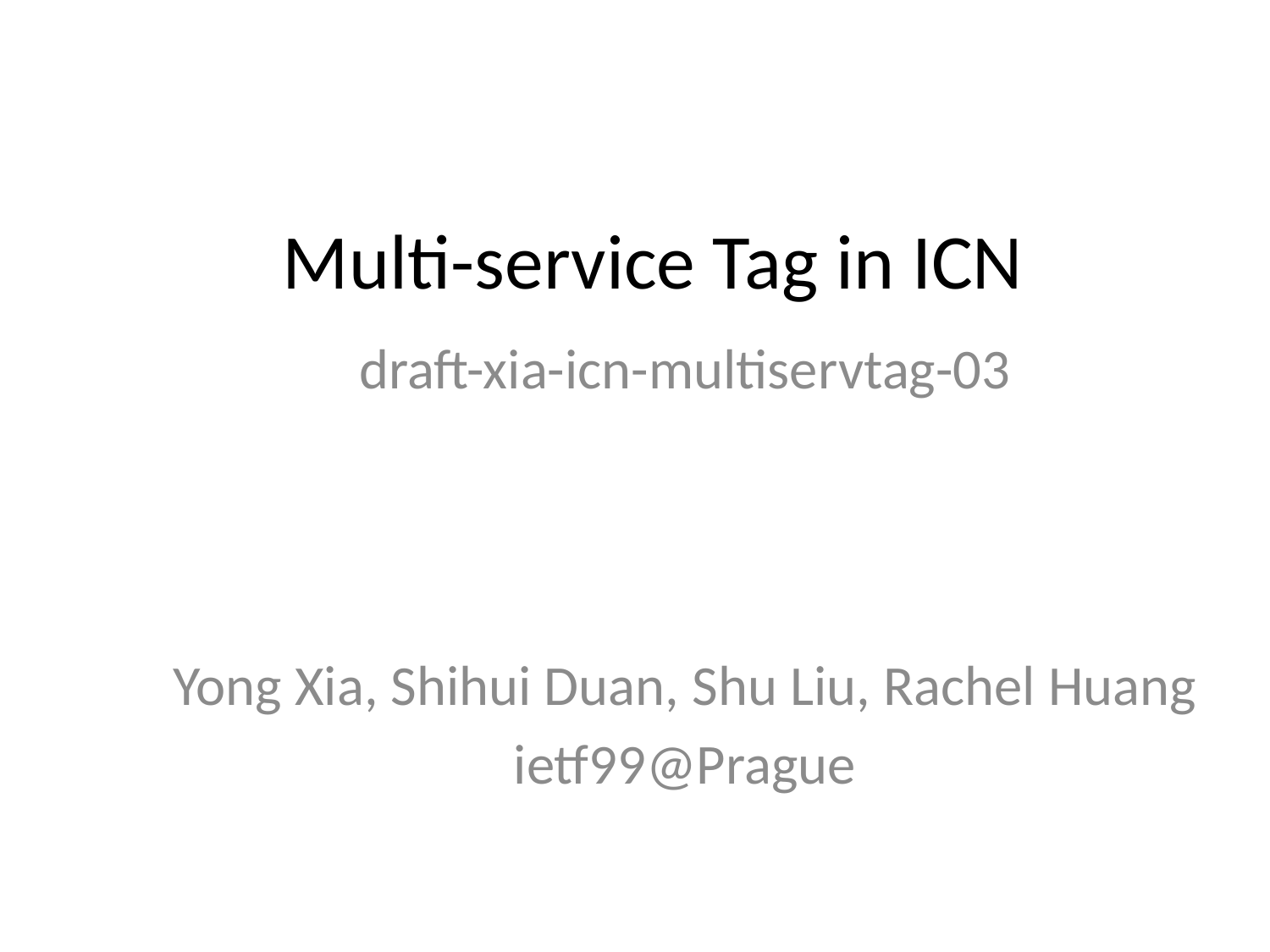

# Multi-service Tag in ICN
draft-xia-icn-multiservtag-03

Yong Xia, Shihui Duan, Shu Liu, Rachel Huang
ietf99@Prague